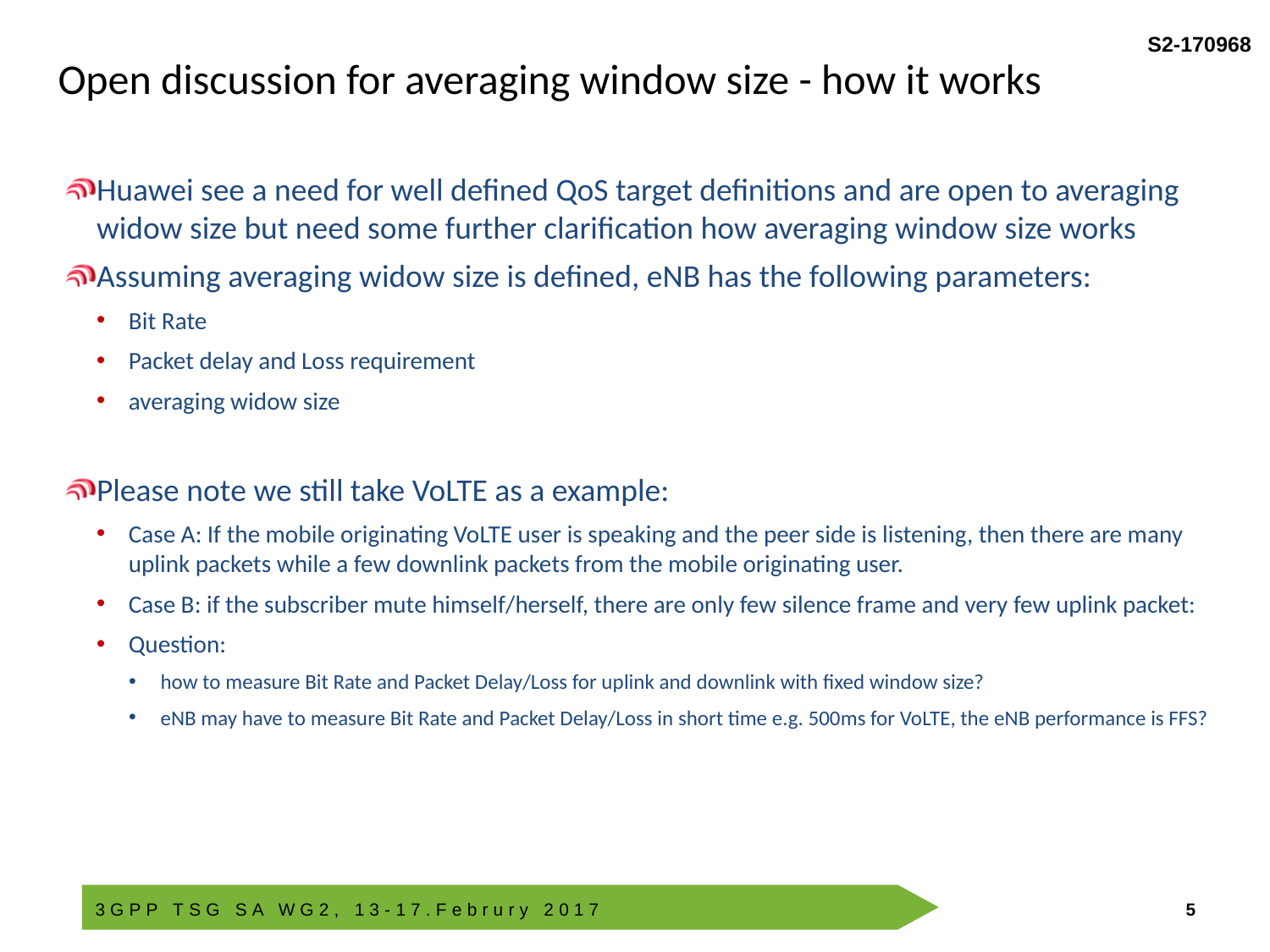

Open discussion for averaging window size - how it works
Huawei see a need for well defined QoS target definitions and are open to averaging widow size but need some further clarification how averaging window size works
Assuming averaging widow size is defined, eNB has the following parameters:
Bit Rate
Packet delay and Loss requirement
averaging widow size

Please note we still take VoLTE as a example:
Case A: If the mobile originating VoLTE user is speaking and the peer side is listening, then there are many uplink packets while a few downlink packets from the mobile originating user.
Case B: if the subscriber mute himself/herself, there are only few silence frame and very few uplink packet:
Question:
how to measure Bit Rate and Packet Delay/Loss for uplink and downlink with fixed window size?
eNB may have to measure Bit Rate and Packet Delay/Loss in short time e.g. 500ms for VoLTE, the eNB performance is FFS?